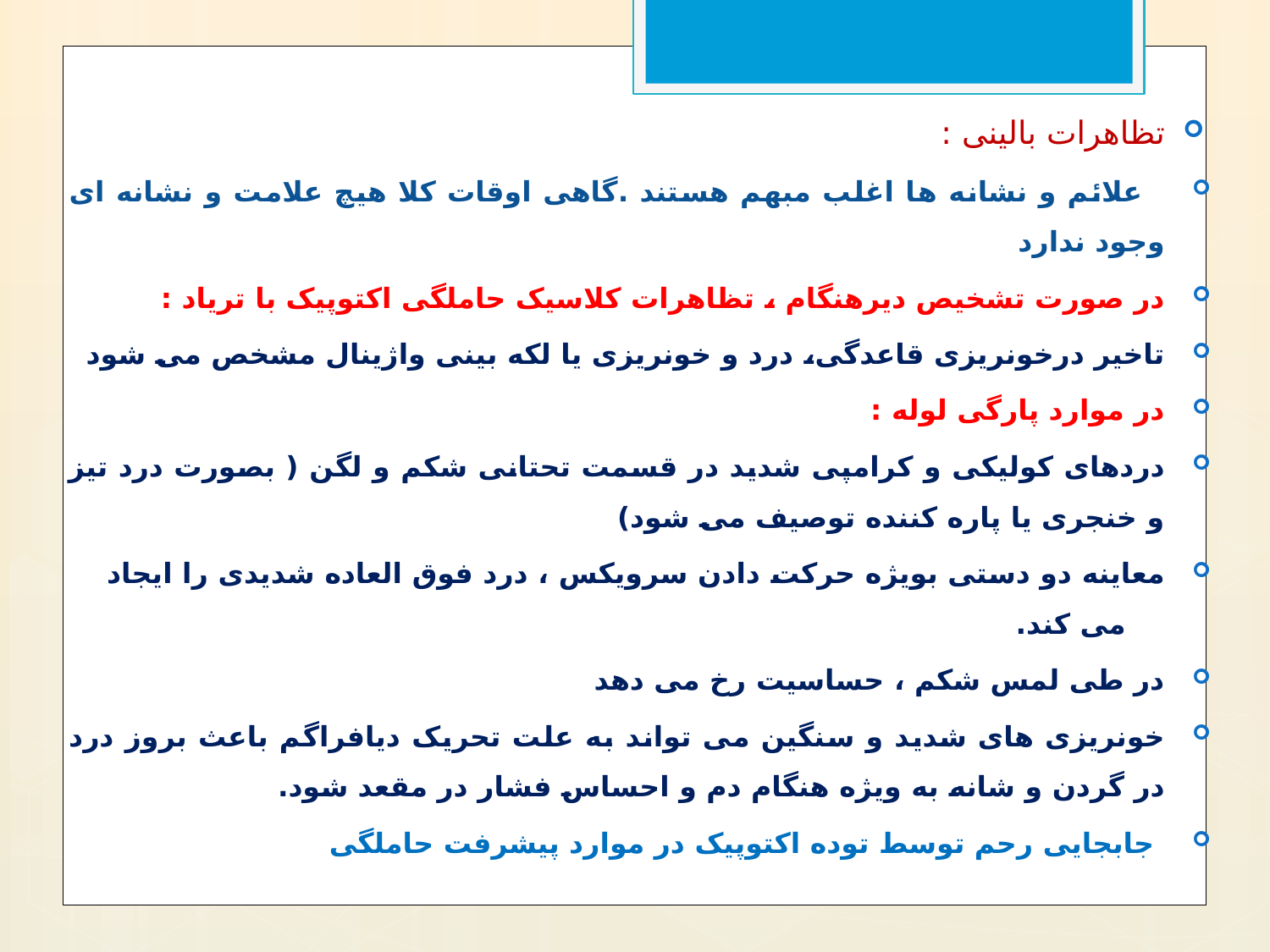

تظاهرات بالینی :
  علائم و نشانه ها اغلب مبهم هستند .گاهی اوقات کلا هیچ علامت و نشانه ای وجود ندارد
در صورت تشخیص دیرهنگام ، تظاهرات کلاسیک حاملگی اکتوپیک با تریاد :
تاخیر درخونریزی قاعدگی، درد و خونریزی یا لکه بینی واژینال مشخص می شود
در موارد پارگی لوله :
دردهای کولیکی و کرامپی شدید در قسمت تحتانی شکم و لگن ( بصورت درد تیز و خنجری یا پاره کننده توصیف می شود)
معاینه دو دستی بویژه حرکت دادن سرویکس ، درد فوق العاده شدیدی را ایجاد         می کند.
در طی لمس شکم ، حساسیت رخ می دهد
خونریزی های شدید و سنگین می تواند به علت تحریک دیافراگم باعث بروز درد در گردن و شانه به ویژه هنگام دم و احساس فشار در مقعد شود.
 جابجایی رحم توسط توده اکتوپیک در موارد پیشرفت حاملگی